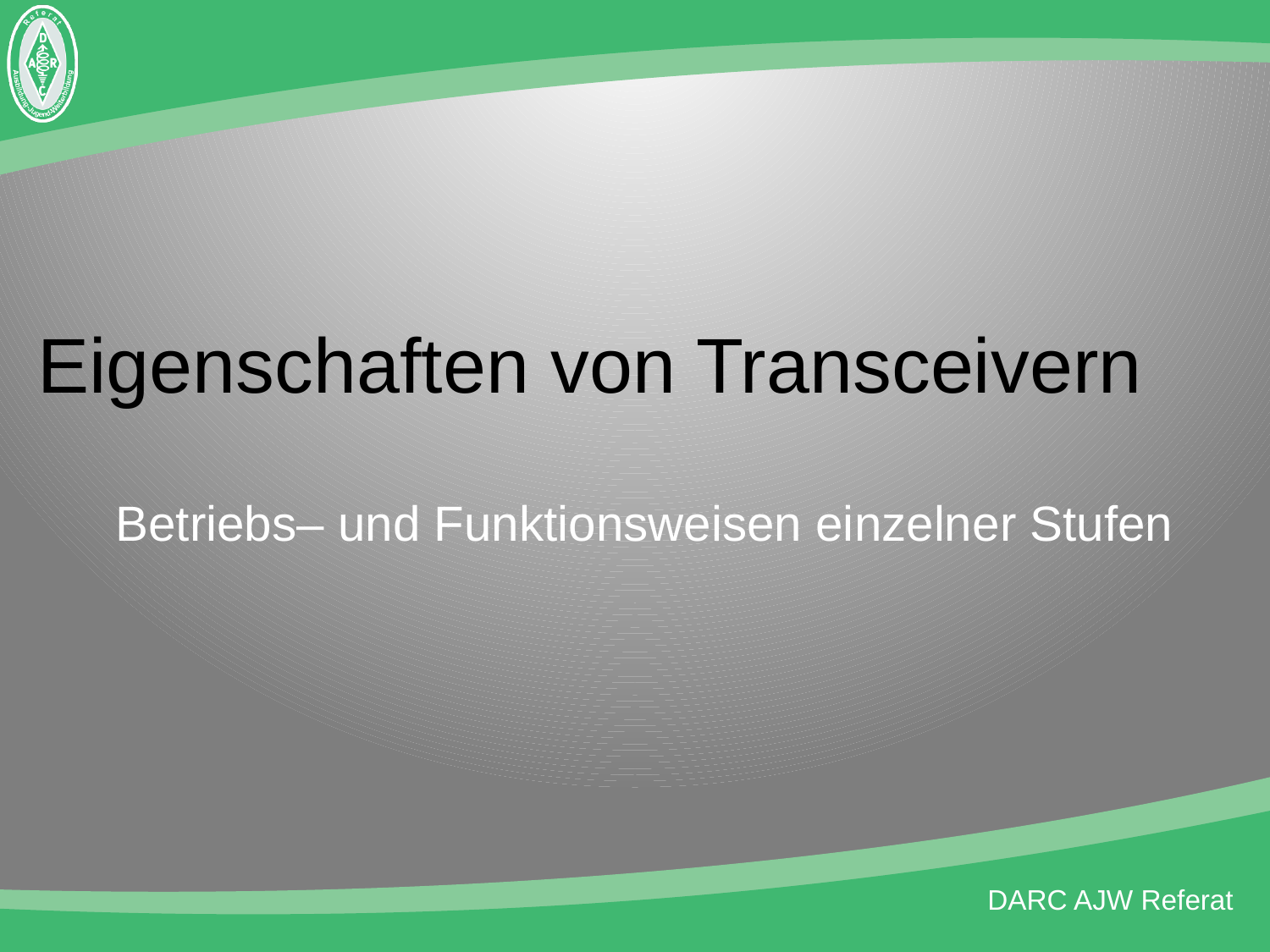

# Eigenschaften von Transceivern
Betriebs– und Funktionsweisen einzelner Stufen